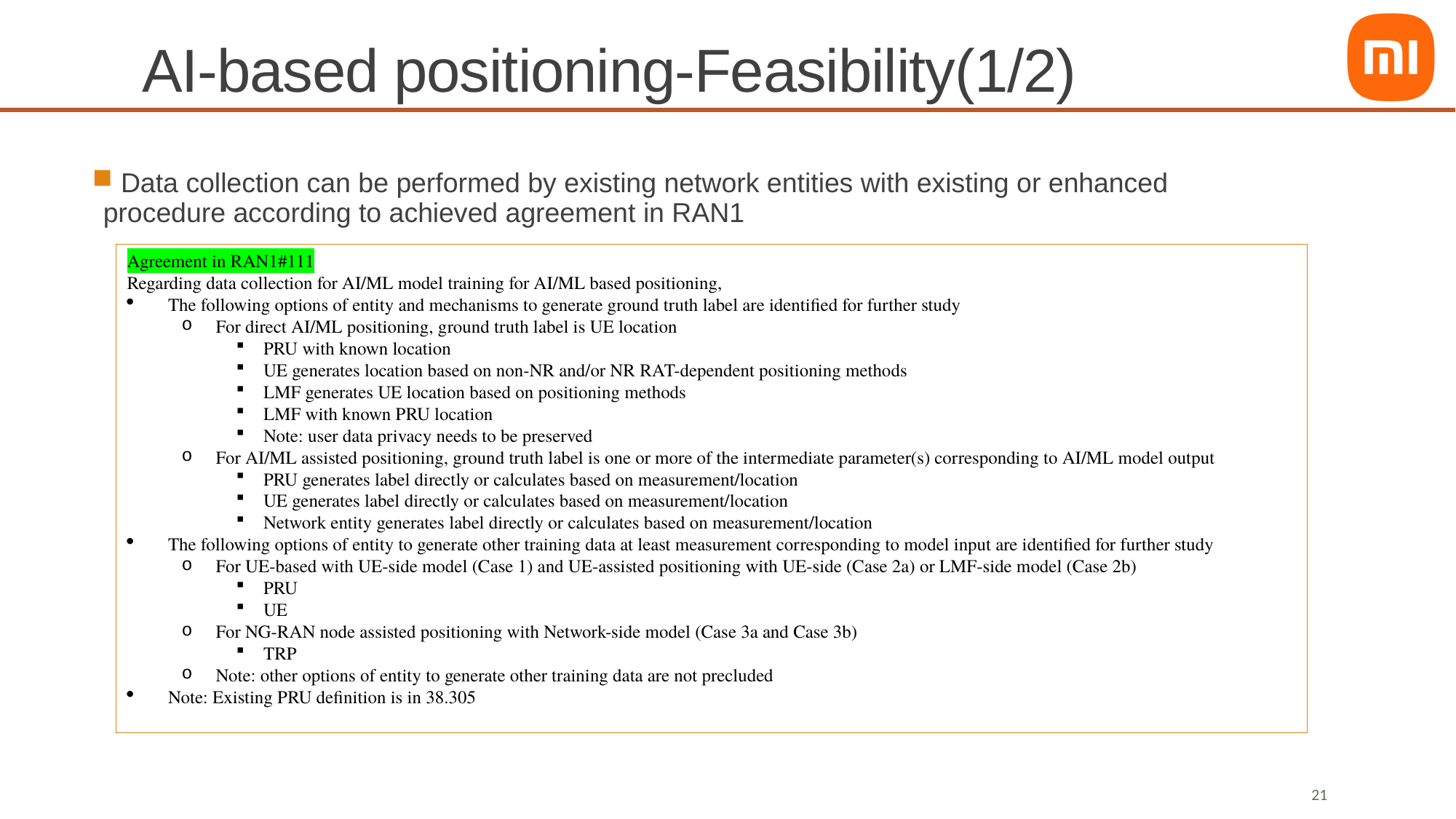

# AI-based positioning-Feasibility(1/2)
 Data collection can be performed by existing network entities with existing or enhanced procedure according to achieved agreement in RAN1

Agreement in RAN1#111
Regarding data collection for AI/ML model training for AI/ML based positioning,
The following options of entity and mechanisms to generate ground truth label are identified for further study
For direct AI/ML positioning, ground truth label is UE location
PRU with known location
UE generates location based on non-NR and/or NR RAT-dependent positioning methods
LMF generates UE location based on positioning methods
LMF with known PRU location
Note: user data privacy needs to be preserved
For AI/ML assisted positioning, ground truth label is one or more of the intermediate parameter(s) corresponding to AI/ML model output
PRU generates label directly or calculates based on measurement/location
UE generates label directly or calculates based on measurement/location
Network entity generates label directly or calculates based on measurement/location
The following options of entity to generate other training data at least measurement corresponding to model input are identified for further study
For UE-based with UE-side model (Case 1) and UE-assisted positioning with UE-side (Case 2a) or LMF-side model (Case 2b)
PRU
UE
For NG-RAN node assisted positioning with Network-side model (Case 3a and Case 3b)
TRP
Note: other options of entity to generate other training data are not precluded
Note: Existing PRU definition is in 38.305